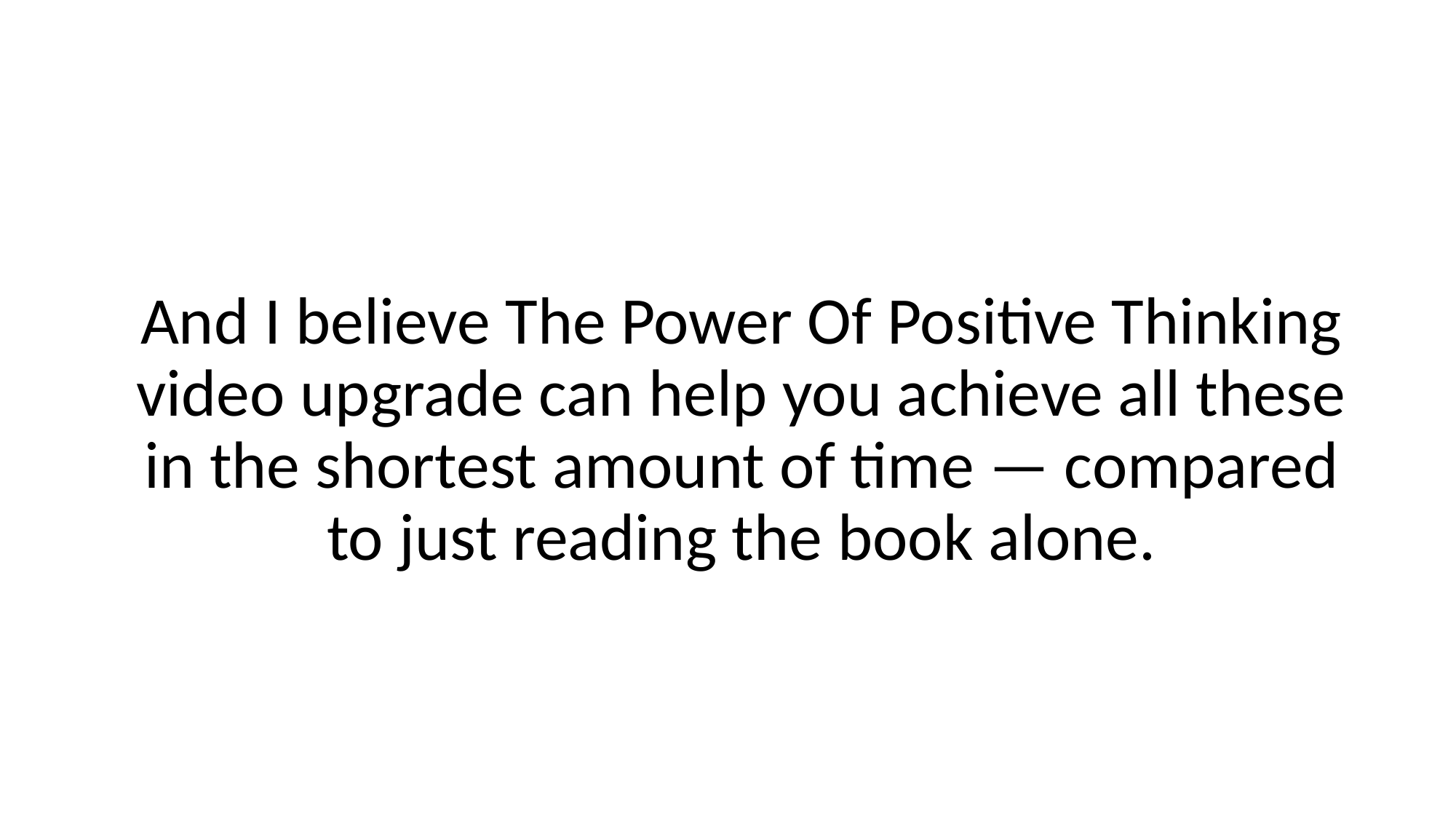

And I believe The Power Of Positive Thinking video upgrade can help you achieve all these in the shortest amount of time — compared to just reading the book alone.